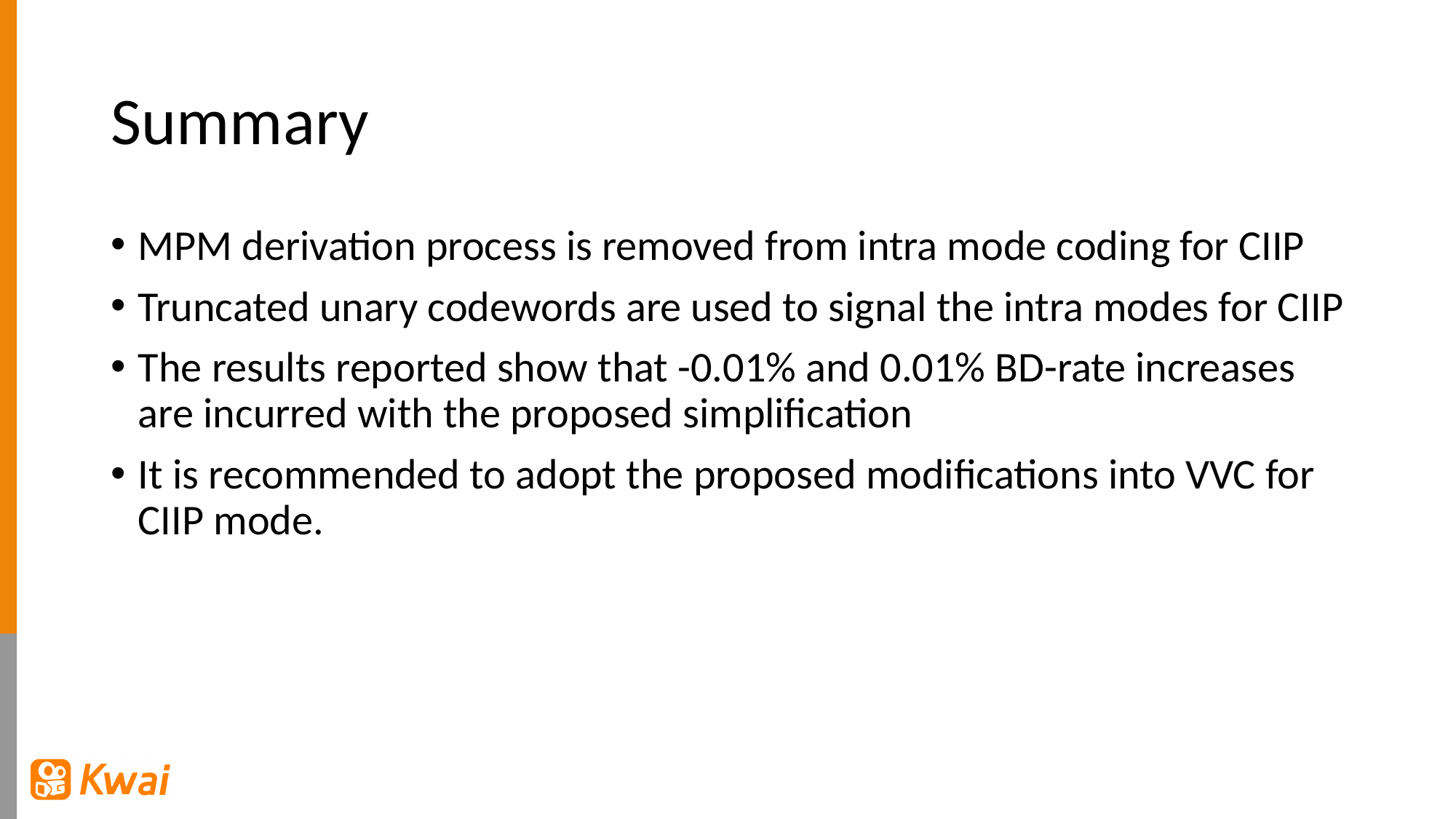

# Summary
MPM derivation process is removed from intra mode coding for CIIP
Truncated unary codewords are used to signal the intra modes for CIIP
The results reported show that -0.01% and 0.01% BD-rate increases are incurred with the proposed simplification
It is recommended to adopt the proposed modifications into VVC for CIIP mode.